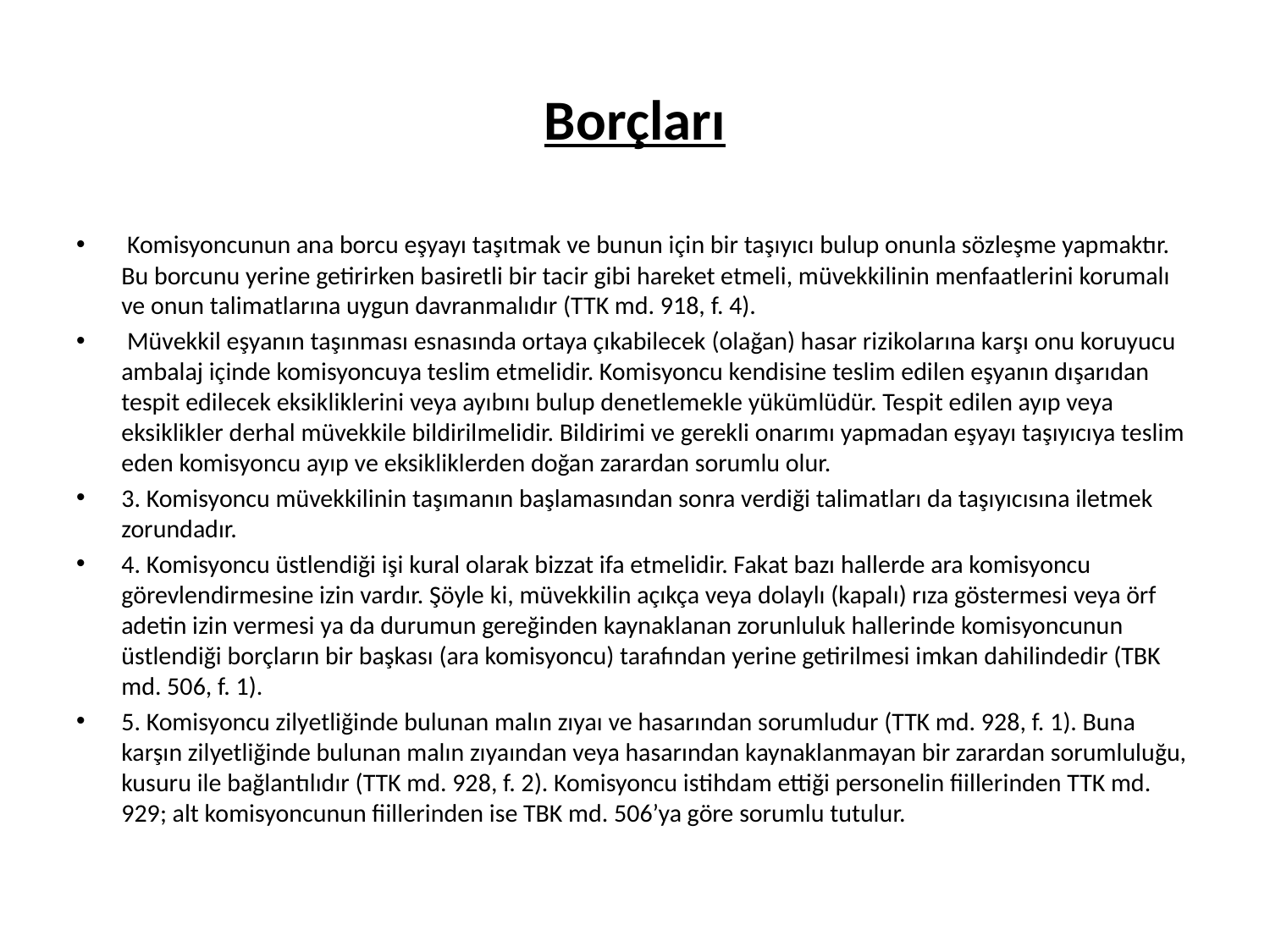

# Borçları
 Komisyoncunun ana borcu eşyayı taşıtmak ve bunun için bir taşıyıcı bulup onunla sözleşme yapmaktır. Bu borcunu yerine getirirken basiretli bir tacir gibi hareket etmeli, müvekkilinin menfaatlerini korumalı ve onun talimatlarına uygun davranmalıdır (TTK md. 918, f. 4).
 Müvekkil eşyanın taşınması esnasında ortaya çıkabilecek (olağan) hasar rizikolarına karşı onu koruyucu ambalaj içinde komisyoncuya teslim etmelidir. Komisyoncu kendisine teslim edilen eşyanın dışarıdan tespit edilecek eksikliklerini veya ayıbını bulup denetlemekle yükümlüdür. Tespit edilen ayıp veya eksiklikler derhal müvekkile bildirilmelidir. Bildirimi ve gerekli onarımı yapmadan eşyayı taşıyıcıya teslim eden komisyoncu ayıp ve eksikliklerden doğan zarardan sorumlu olur.
3. Komisyoncu müvekkilinin taşımanın başlamasından sonra verdiği talimatları da taşıyıcısına iletmek zorundadır.
4. Komisyoncu üstlendiği işi kural olarak bizzat ifa etmelidir. Fakat bazı hallerde ara komisyoncu görevlendirmesine izin vardır. Şöyle ki, müvekkilin açıkça veya dolaylı (kapalı) rıza göstermesi veya örf adetin izin vermesi ya da durumun gereğinden kaynaklanan zorunluluk hallerinde komisyoncunun üstlendiği borçların bir başkası (ara komisyoncu) tarafından yerine getirilmesi imkan dahilindedir (TBK md. 506, f. 1).
5. Komisyoncu zilyetliğinde bulunan malın zıyaı ve hasarından sorumludur (TTK md. 928, f. 1). Buna karşın zilyetliğinde bulunan malın zıyaından veya hasarından kaynaklanmayan bir zarardan sorumluluğu, kusuru ile bağlantılıdır (TTK md. 928, f. 2). Komisyoncu istihdam ettiği personelin fiillerinden TTK md. 929; alt komisyoncunun fiillerinden ise TBK md. 506’ya göre sorumlu tutulur.